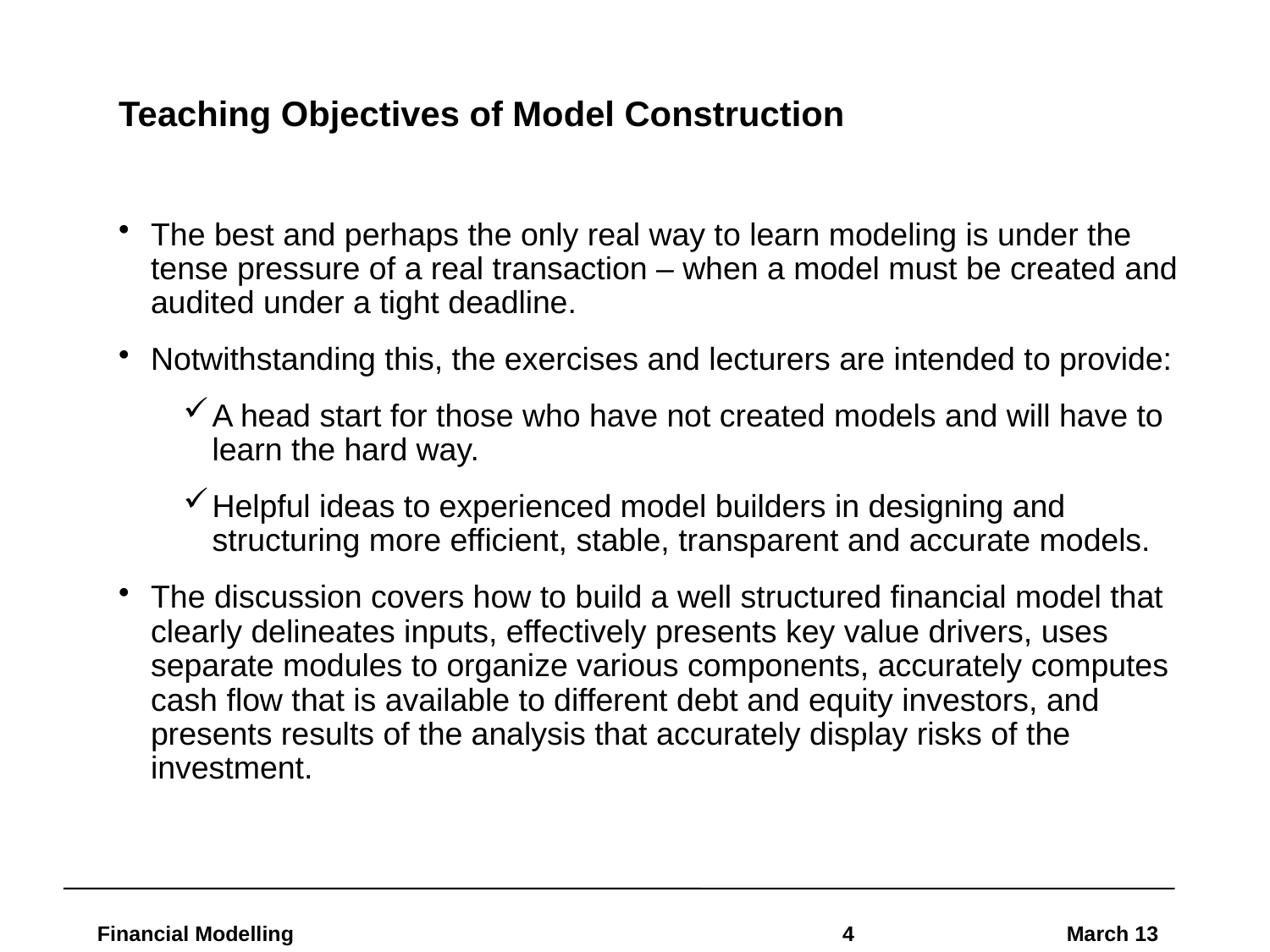

# Teaching Objectives of Model Construction
The best and perhaps the only real way to learn modeling is under the tense pressure of a real transaction – when a model must be created and audited under a tight deadline.
Notwithstanding this, the exercises and lecturers are intended to provide:
A head start for those who have not created models and will have to learn the hard way.
Helpful ideas to experienced model builders in designing and structuring more efficient, stable, transparent and accurate models.
The discussion covers how to build a well structured financial model that clearly delineates inputs, effectively presents key value drivers, uses separate modules to organize various components, accurately computes cash flow that is available to different debt and equity investors, and presents results of the analysis that accurately display risks of the investment.